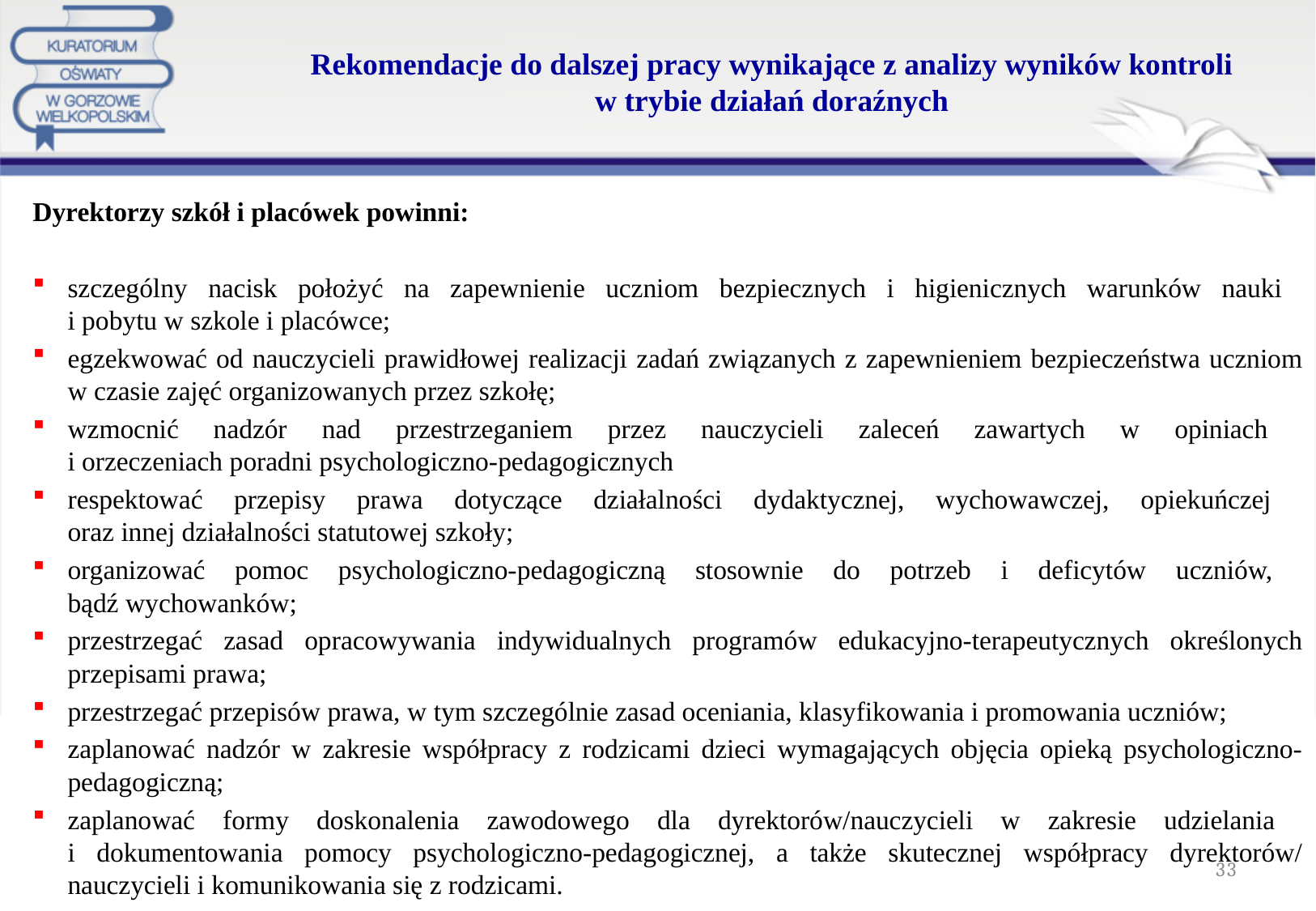

# Rekomendacje do dalszej pracy wynikające z analizy wyników kontroli w trybie działań doraźnych
Dyrektorzy szkół i placówek powinni:

szczególny nacisk położyć na zapewnienie uczniom bezpiecznych i higienicznych warunków nauki
i pobytu w szkole i placówce;
egzekwować od nauczycieli prawidłowej realizacji zadań związanych z zapewnieniem bezpieczeństwa uczniom w czasie zajęć organizowanych przez szkołę;
wzmocnić nadzór nad przestrzeganiem przez nauczycieli zaleceń zawartych w opiniach
i orzeczeniach poradni psychologiczno-pedagogicznych
respektować przepisy prawa dotyczące działalności dydaktycznej, wychowawczej, opiekuńczej
oraz innej działalności statutowej szkoły;
organizować pomoc psychologiczno-pedagogiczną stosownie do potrzeb i deficytów uczniów,
bądź wychowanków;
przestrzegać zasad opracowywania indywidualnych programów edukacyjno-terapeutycznych określonych przepisami prawa;
przestrzegać przepisów prawa, w tym szczególnie zasad oceniania, klasyfikowania i promowania uczniów;
zaplanować nadzór w zakresie współpracy z rodzicami dzieci wymagających objęcia opieką psychologiczno-pedagogiczną;
zaplanować formy doskonalenia zawodowego dla dyrektorów/nauczycieli w zakresie udzielania
i dokumentowania pomocy psychologiczno-pedagogicznej, a także skutecznej współpracy dyrektorów/ nauczycieli i komunikowania się z rodzicami.

33